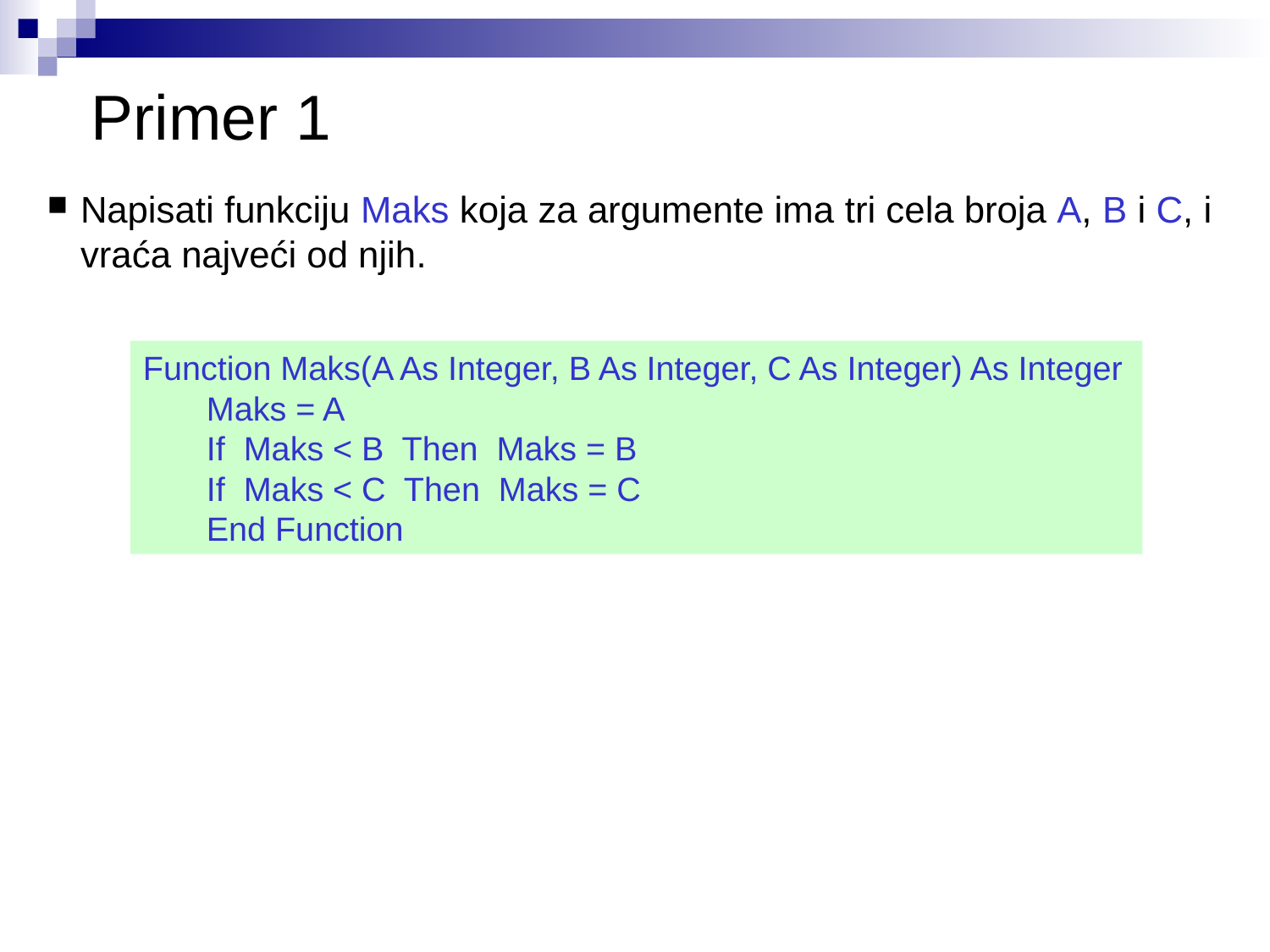

# Primer 1
Napisati funkciju Maks koja za argumente ima tri cela broja A, B i C, i vraća najveći od njih.
Function Maks(A As Integer, B As Integer, C As Integer) As Integer
Maks = A
If  Maks < B  Then  Maks = B
If  Maks < C  Then  Maks = C
End Function